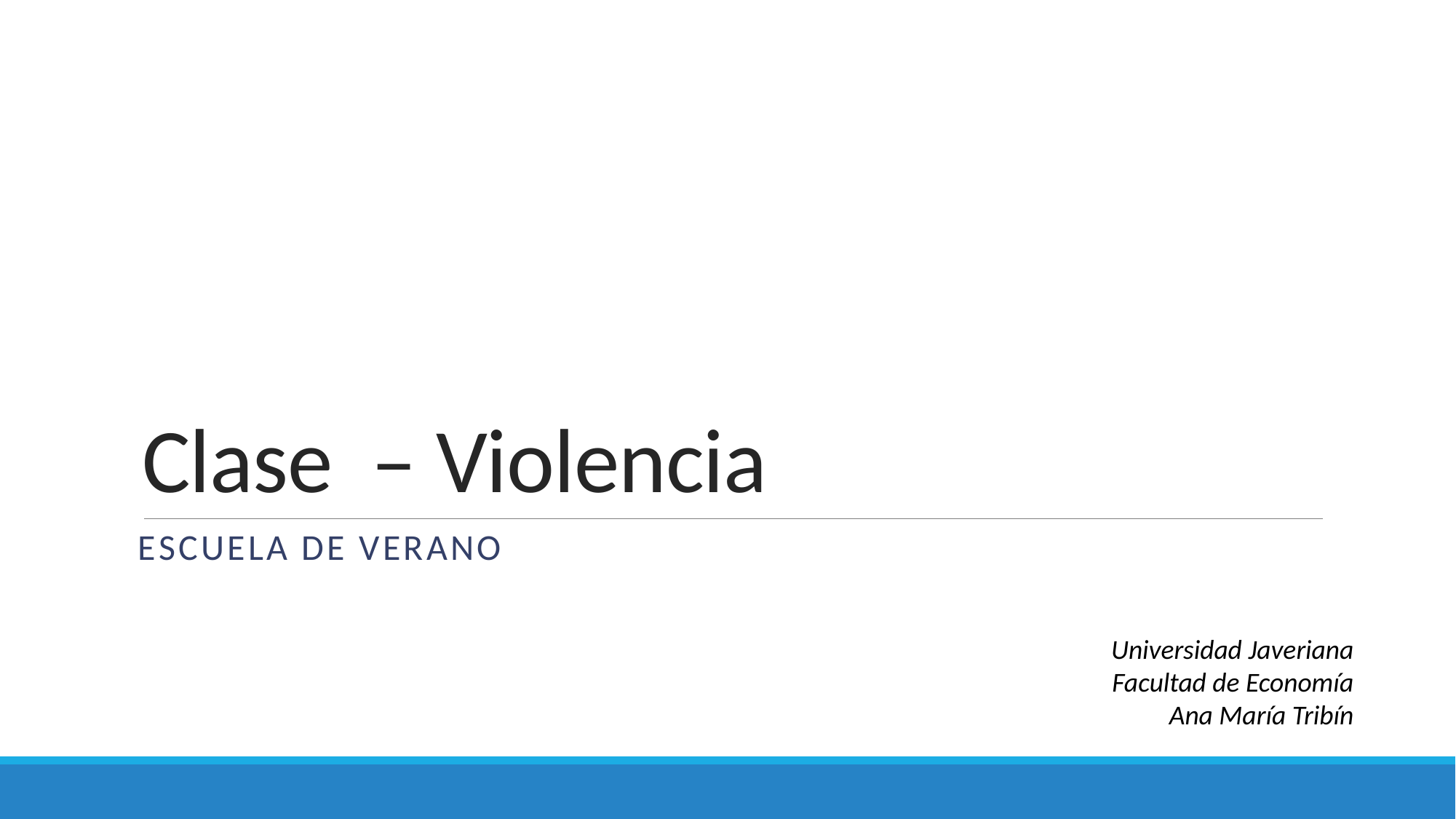

# Clase  – Violencia
Escuela de verano

Universidad Javeriana
Facultad de Economía
Ana María Tribín